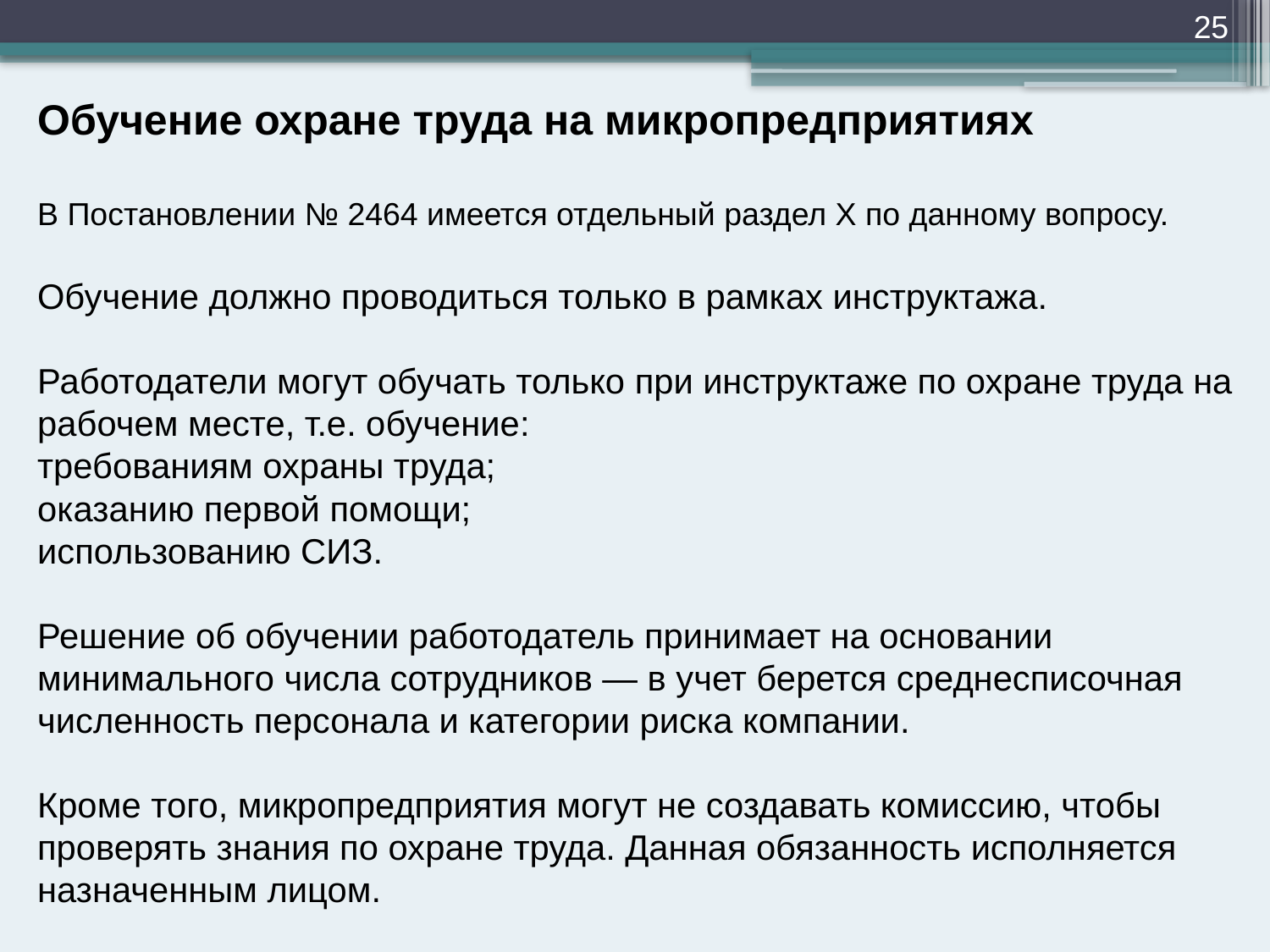

25
Обучение охране труда на микропредприятиях

В Постановлении № 2464 имеется отдельный раздел X по данному вопросу.

Обучение должно проводиться только в рамках инструктажа.

Работодатели могут обучать только при инструктаже по охране труда на рабочем месте, т.е. обучение:
требованиям охраны труда;
оказанию первой помощи;
использованию СИЗ.

Решение об обучении работодатель принимает на основании минимального числа сотрудников — в учет берется среднесписочная численность персонала и категории риска компании.

Кроме того, микропредприятия могут не создавать комиссию, чтобы проверять знания по охране труда. Данная обязанность исполняется назначенным лицом.